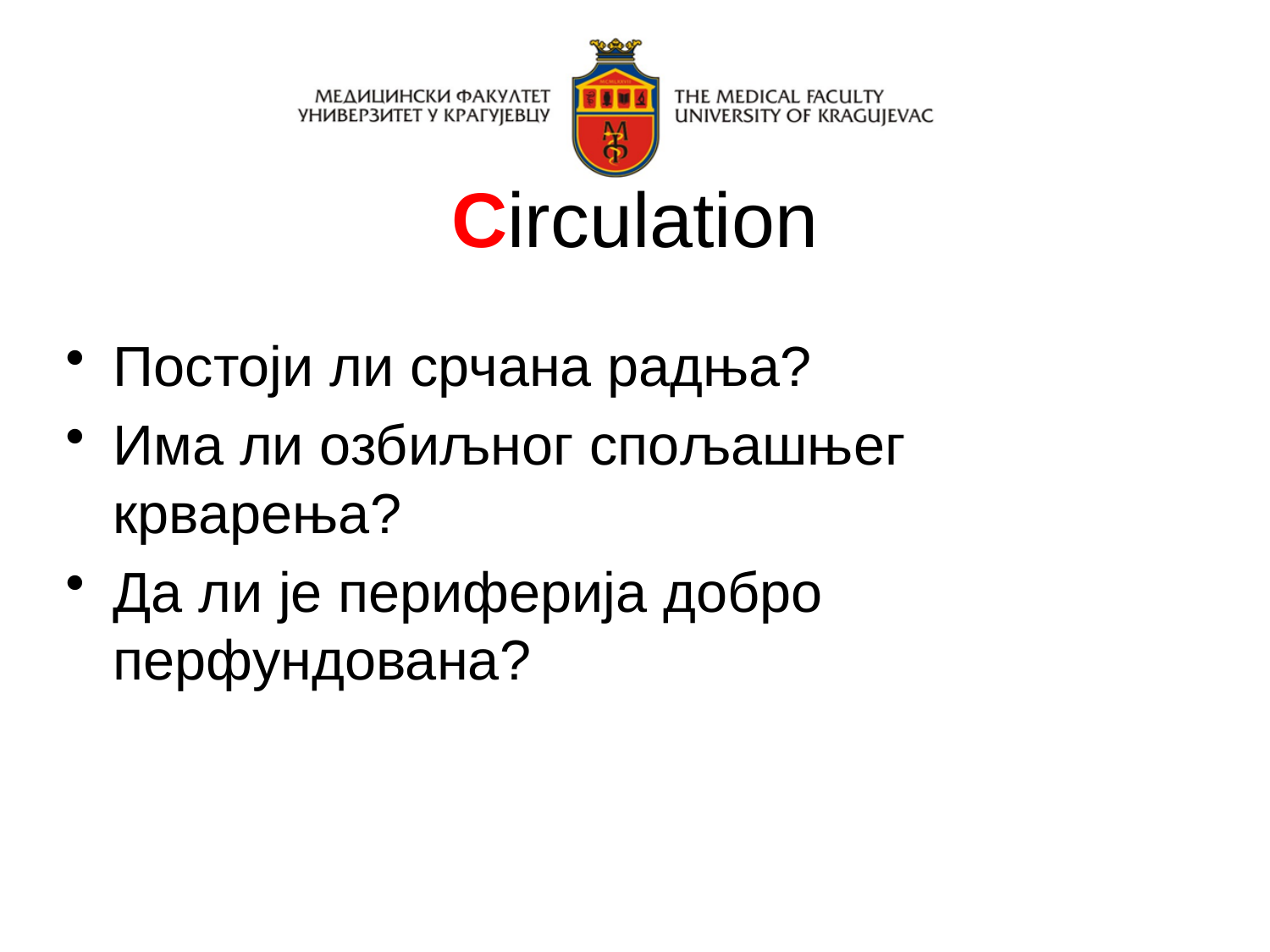

# Circulation
Постоји ли срчана радња?
Има ли озбиљног спољашњег крварења?
Да ли је периферија добро перфундована?